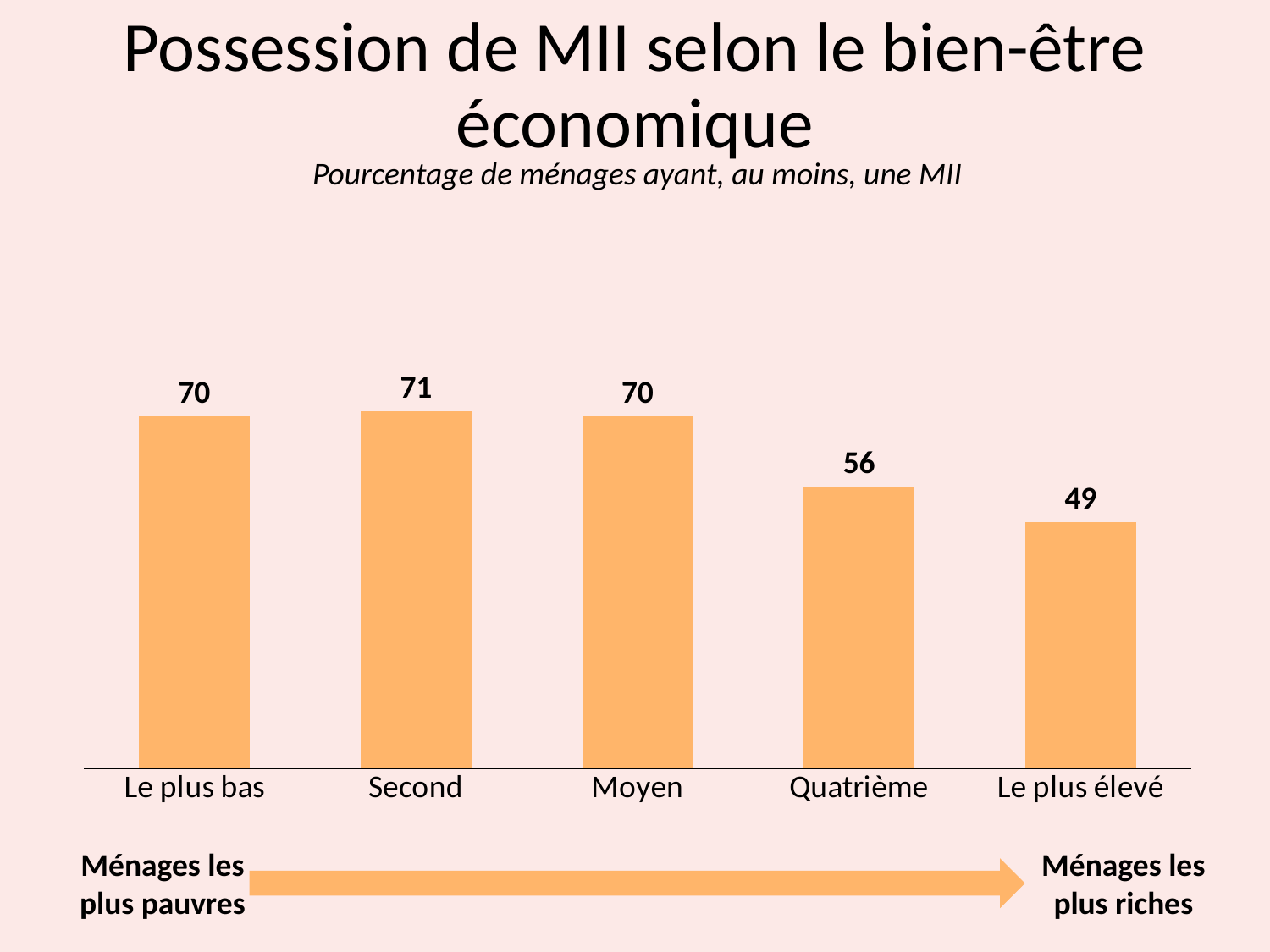

# Possession de MII selon le bien-être économique
Pourcentage de ménages ayant, au moins, une MII

### Chart

| Category | Series 1 |
|---|---|
| Le plus bas | 70.0 |
| Second | 71.0 |
| Moyen | 70.0 |
| Quatrième | 56.0 |
| Le plus élevé | 49.0 |
Ménages les plus riches
Ménages les plus pauvres